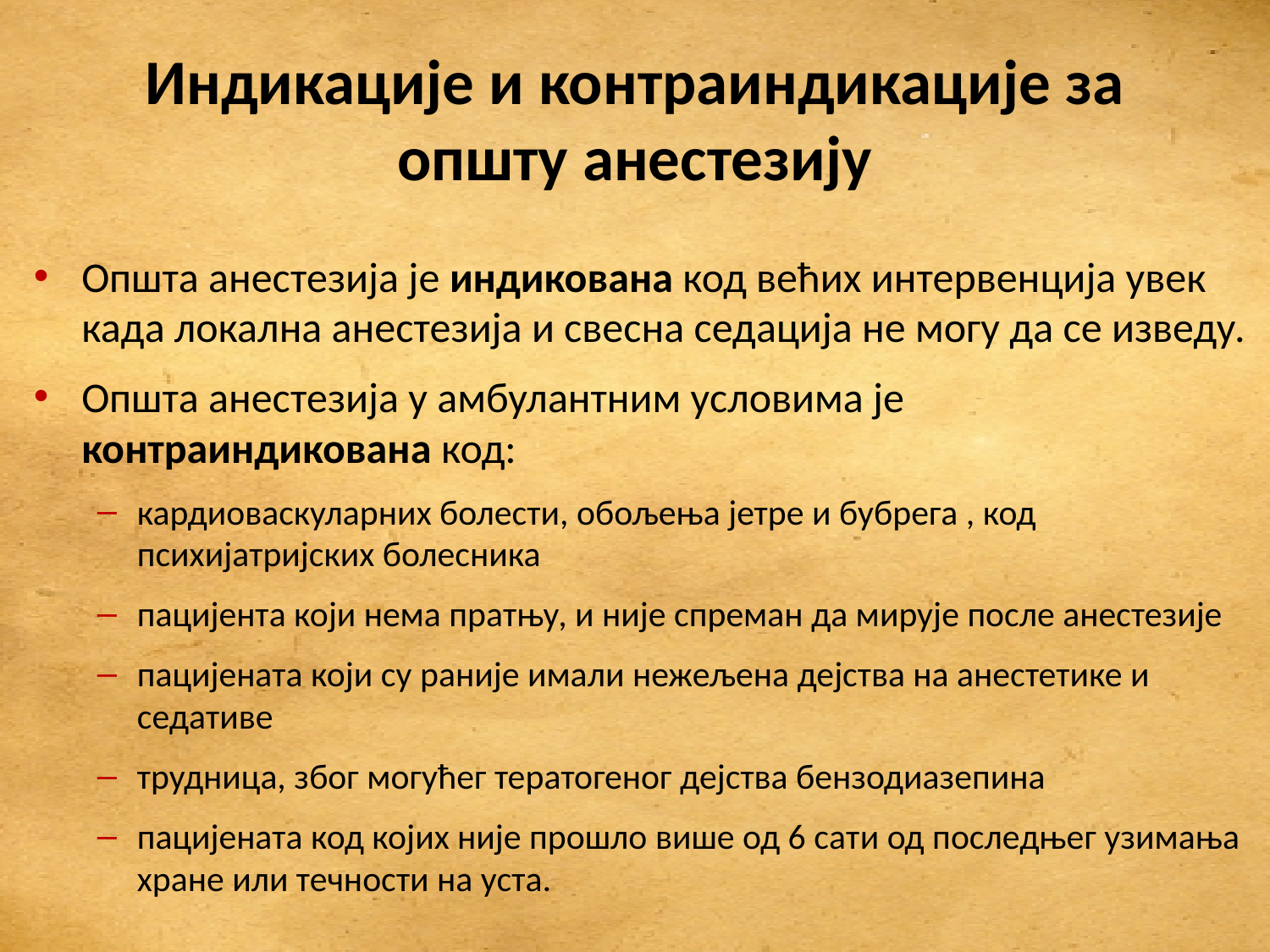

# Индикације и контраиндикације за општу анестезију
Општа анестезија је индикована код већих интервенција увек када локална анестезија и свесна седација не могу да се изведу.
Општа анестезија у амбулантним условима је контраиндикована код:
кардиоваскуларних болести, обољења јетре и бубрега , код психијатријских болесника
пацијента који нема пратњу, и није спреман да мирује после анестезије
пацијената који су раније имали нежељена дејства на анестетике и седативе
трудница, због могућег тератогеног дејства бензодиазепина
пацијената код којих није прошло више од 6 сати од последњег узимања хране или течности на уста.